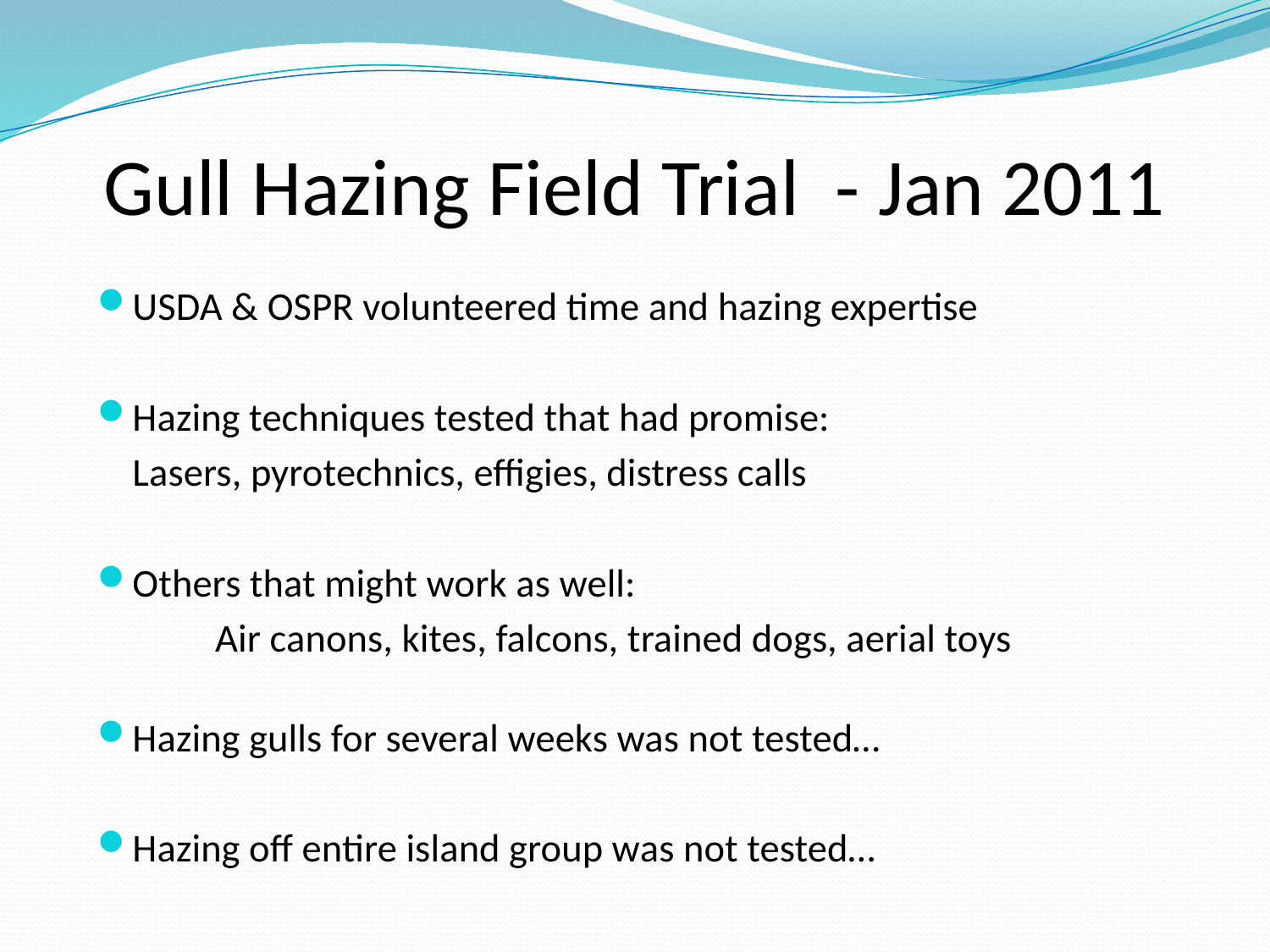

# Gull Hazing Field Trial  - Jan 2011
USDA & OSPR volunteered time and hazing expertise

Hazing techniques tested that had promise:
		Lasers, pyrotechnics, effigies, distress calls

Others that might work as well:
	Air canons, kites, falcons, trained dogs, aerial toys

Hazing gulls for several weeks was not tested…

Hazing off entire island group was not tested…